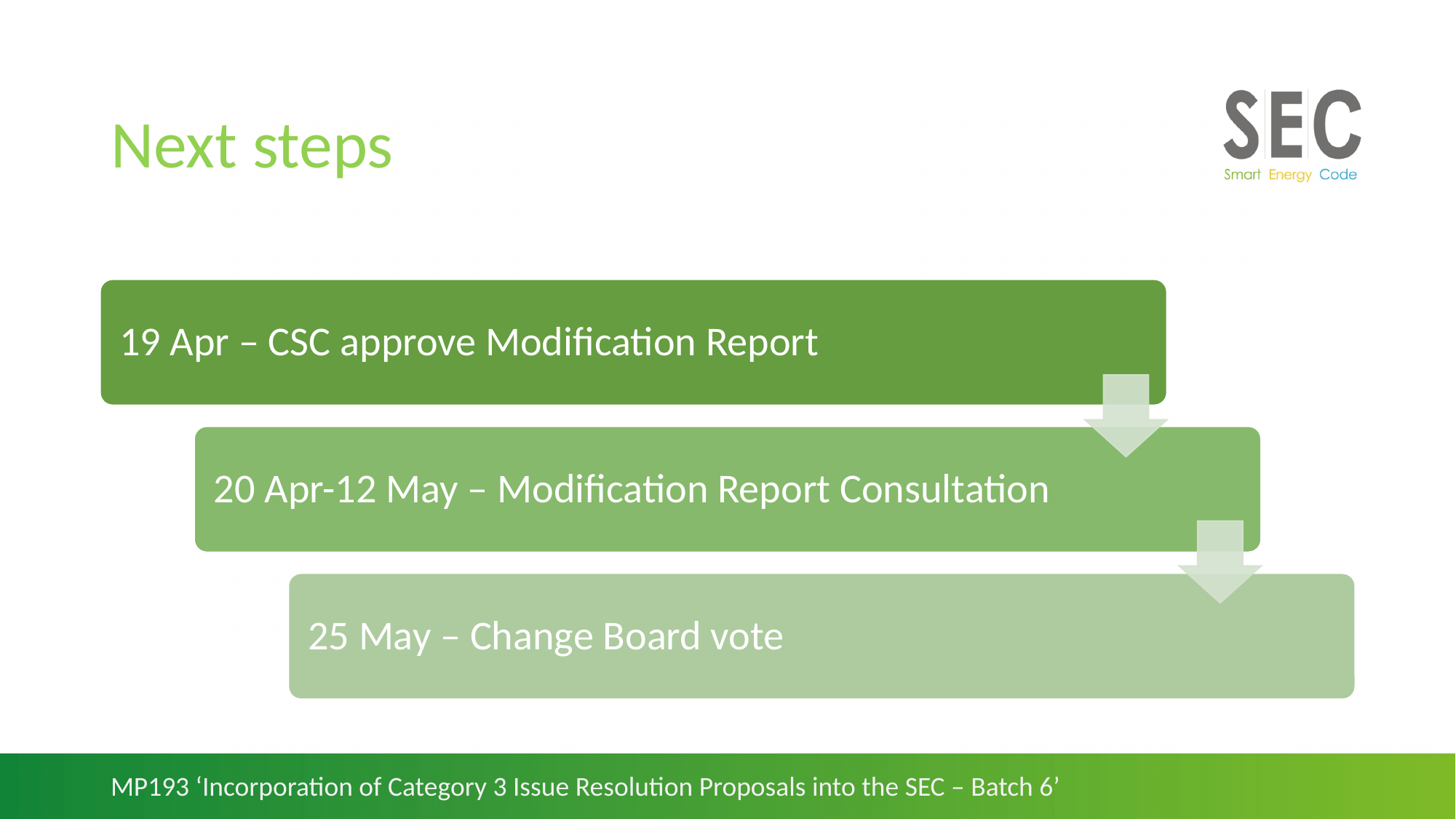

# Next steps
19 Apr – CSC approve Modification Report
20 Apr-12 May – Modification Report Consultation
25 May – Change Board vote

MP193 ‘Incorporation of Category 3 Issue Resolution Proposals into the SEC – Batch 6’